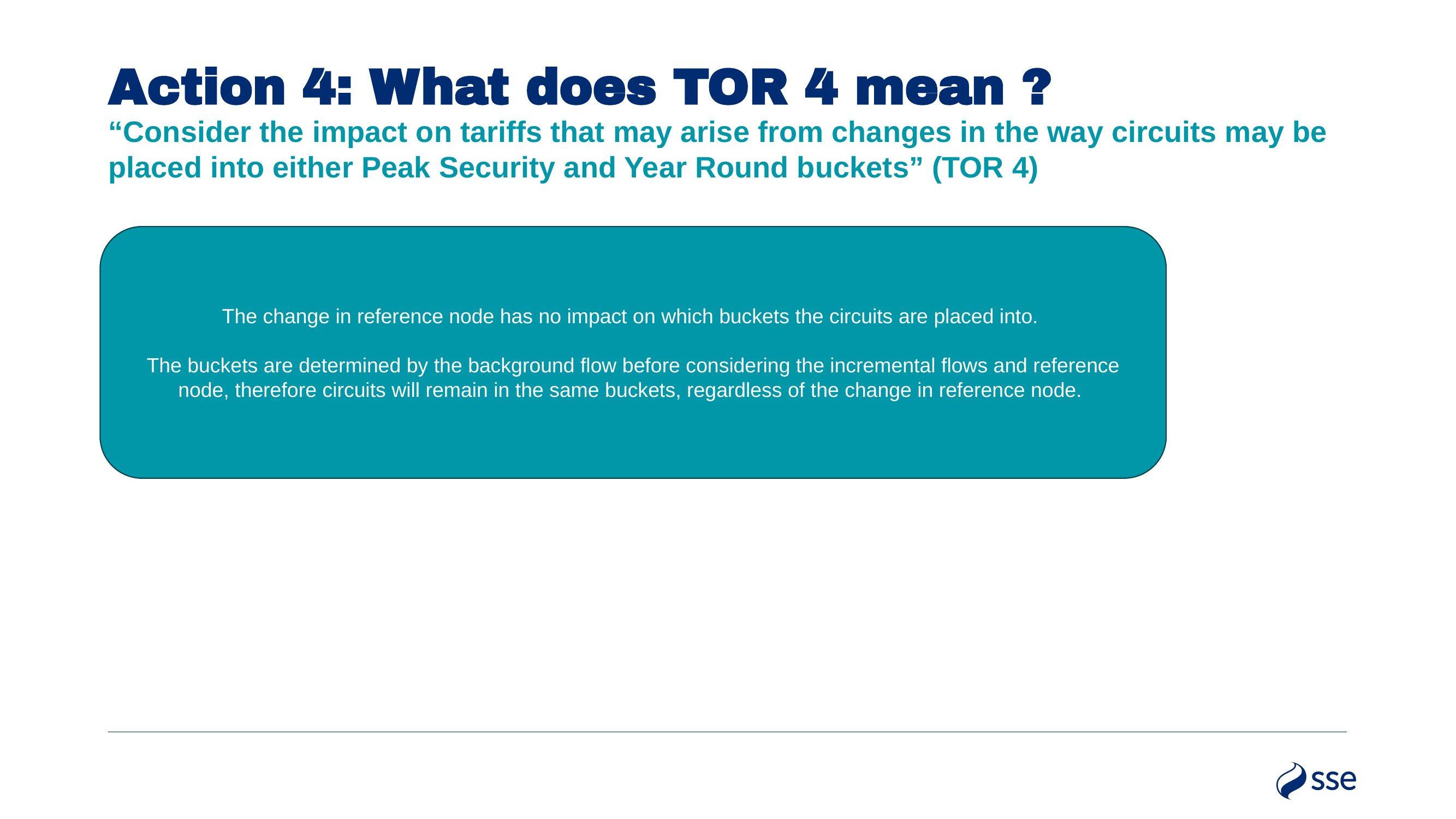

# Action 4: What does TOR 4 mean ?
“Consider the impact on tariffs that may arise from changes in the way circuits may be placed into either Peak Security and Year Round buckets” (TOR 4)
The change in reference node has no impact on which buckets the circuits are placed into.

The buckets are determined by the background flow before considering the incremental flows and reference node, therefore circuits will remain in the same buckets, regardless of the change in reference node.